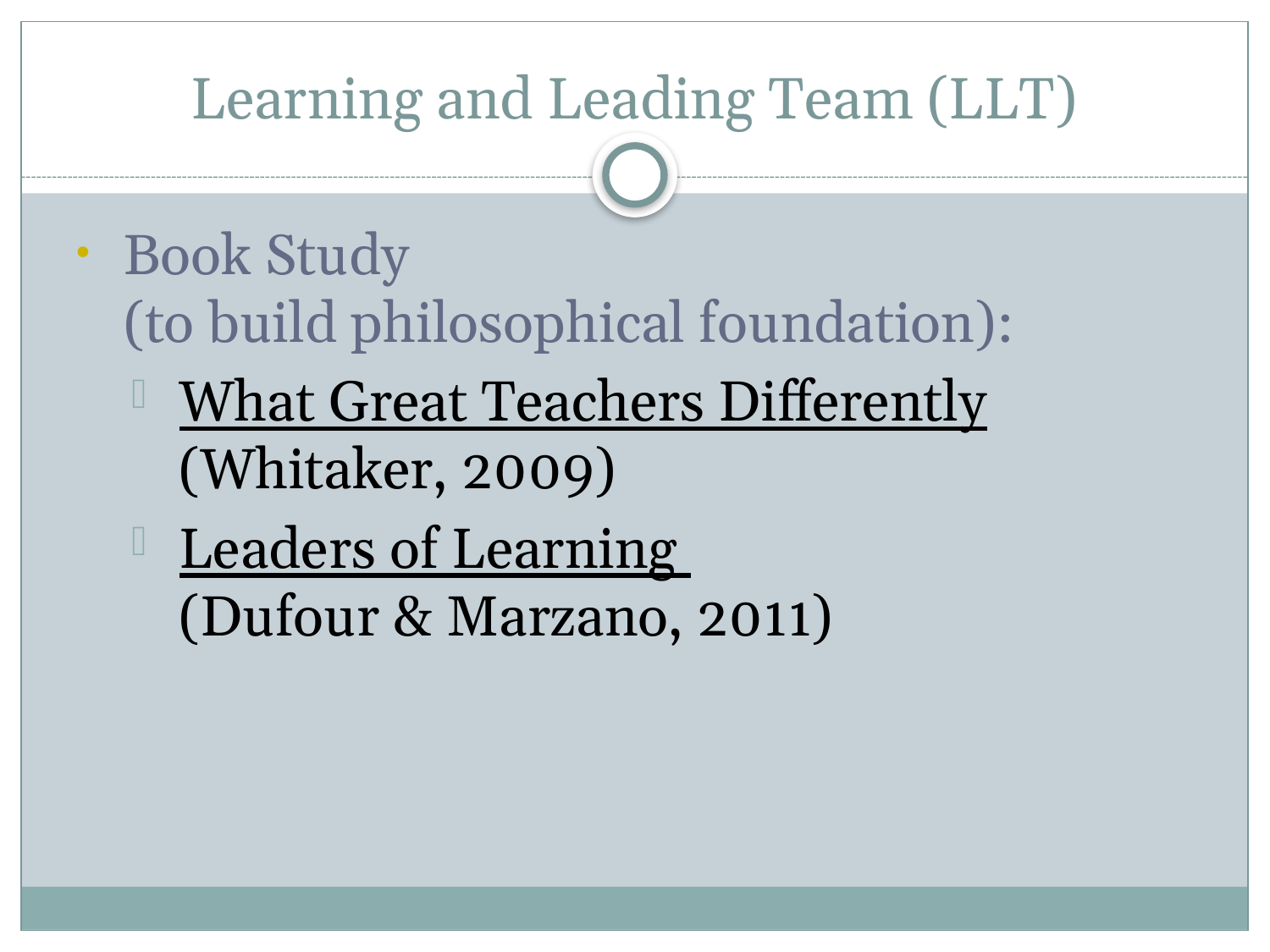

# Learning and Leading Team (LLT)
Book Study
(to build philosophical foundation):
What Great Teachers Differently (Whitaker, 2009)
Leaders of Learning
(Dufour & Marzano, 2011)